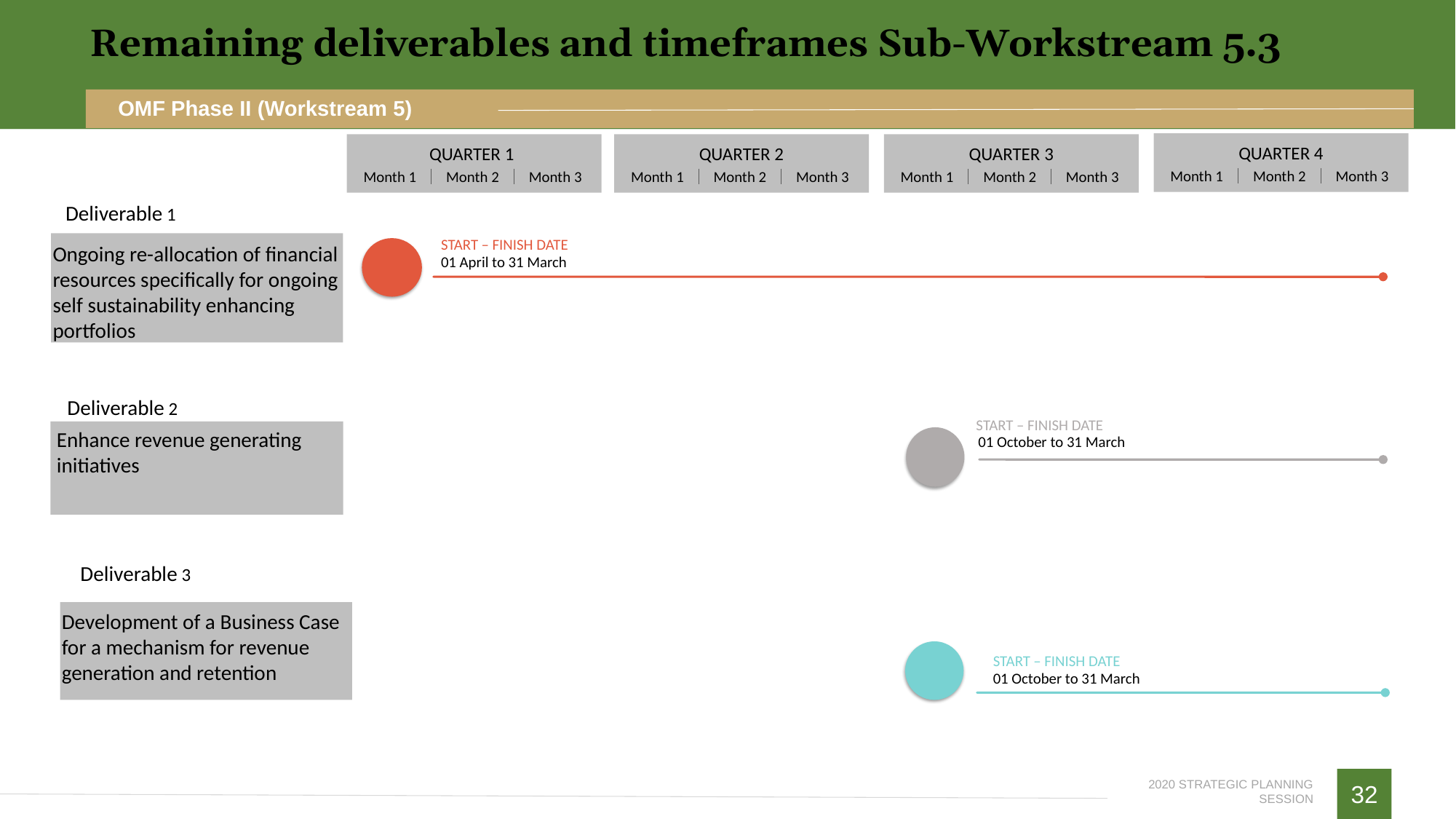

Remaining deliverables and timeframes Sub-Workstream 5.3

OMF Phase II (Workstream 5)

QUARTER 4
Month 1
Month 2
Month 3

QUARTER 3
Month 1
Month 2
Month 3

QUARTER 2
Month 1
Month 2
Month 3

QUARTER 1
Month 1
Month 2
Month 3
Deliverable 1

Ongoing re-allocation of financial resources specifically for ongoing self sustainability enhancing portfolios

START – FINISH DATE
01 April to 31 March

Deliverable 2

Enhance revenue generating initiatives

START – FINISH DATE
01 October to 31 March

Deliverable 3

Development of a Business Case for a mechanism for revenue generation and retention

START – FINISH DATE
01 October to 31 March